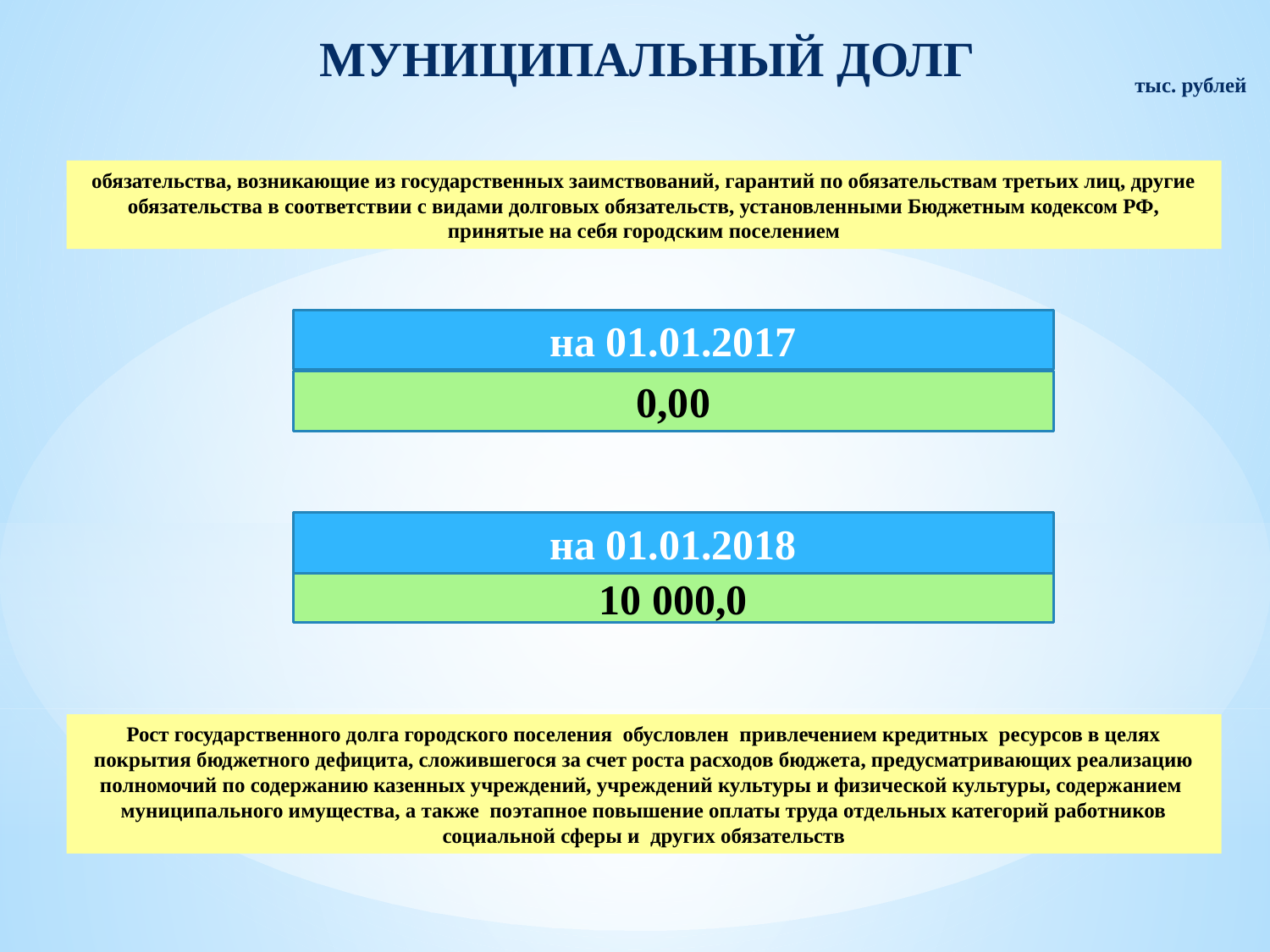

МУНИЦИПАЛЬНЫЙ ДОЛГ
тыс. рублей
обязательства, возникающие из государственных заимствований, гарантий по обязательствам третьих лиц, другие обязательства в соответствии с видами долговых обязательств, установленными Бюджетным кодексом РФ, принятые на себя городским поселением
на 01.01.2017
0,00
на 01.01.2018
10 000,0
Рост государственного долга городского поселения  обусловлен  привлечением кредитных  ресурсов в целях покрытия бюджетного дефицита, сложившегося за счет роста расходов бюджета, предусматривающих реализацию полномочий по содержанию казенных учреждений, учреждений культуры и физической культуры, содержанием  муниципального имущества, а также  поэтапное повышение оплаты труда отдельных категорий работников социальной сферы и  других обязательств